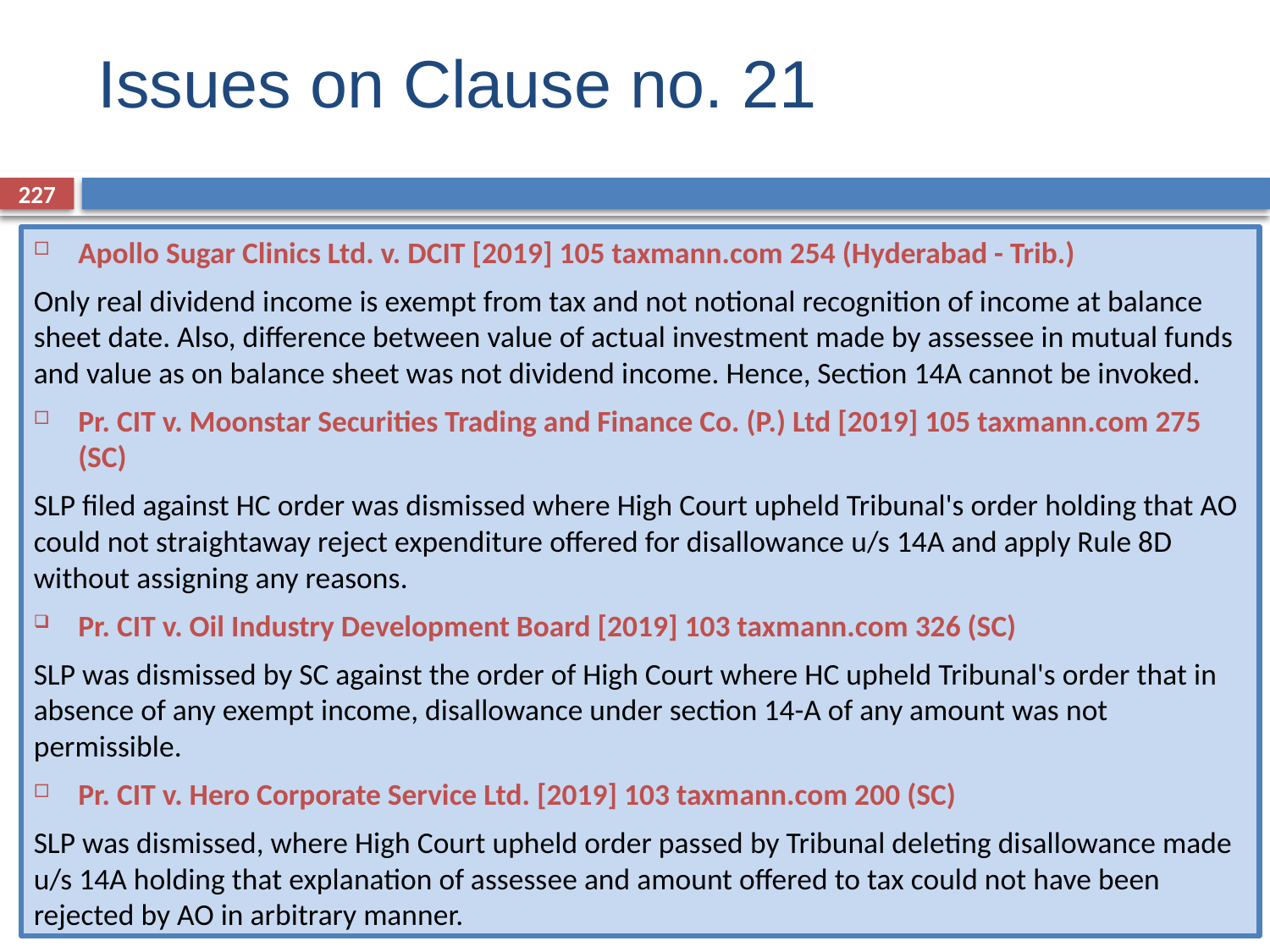

# Issues on Clause no. 21
227
Apollo Sugar Clinics Ltd. v. DCIT [2019] 105 taxmann.com 254 (Hyderabad - Trib.)
Only real dividend income is exempt from tax and not notional recognition of income at balance sheet date. Also, difference between value of actual investment made by assessee in mutual funds and value as on balance sheet was not dividend income. Hence, Section 14A cannot be invoked.
Pr. CIT v. Moonstar Securities Trading and Finance Co. (P.) Ltd [2019] 105 taxmann.com 275 (SC)
SLP filed against HC order was dismissed where High Court upheld Tribunal's order holding that AO could not straightaway reject expenditure offered for disallowance u/s 14A and apply Rule 8D without assigning any reasons.
Pr. CIT v. Oil Industry Development Board [2019] 103 taxmann.com 326 (SC)
SLP was dismissed by SC against the order of High Court where HC upheld Tribunal's order that in absence of any exempt income, disallowance under section 14-A of any amount was not permissible.
Pr. CIT v. Hero Corporate Service Ltd. [2019] 103 taxmann.com 200 (SC)
SLP was dismissed, where High Court upheld order passed by Tribunal deleting disallowance made u/s 14A holding that explanation of assessee and amount offered to tax could not have been rejected by AO in arbitrary manner.